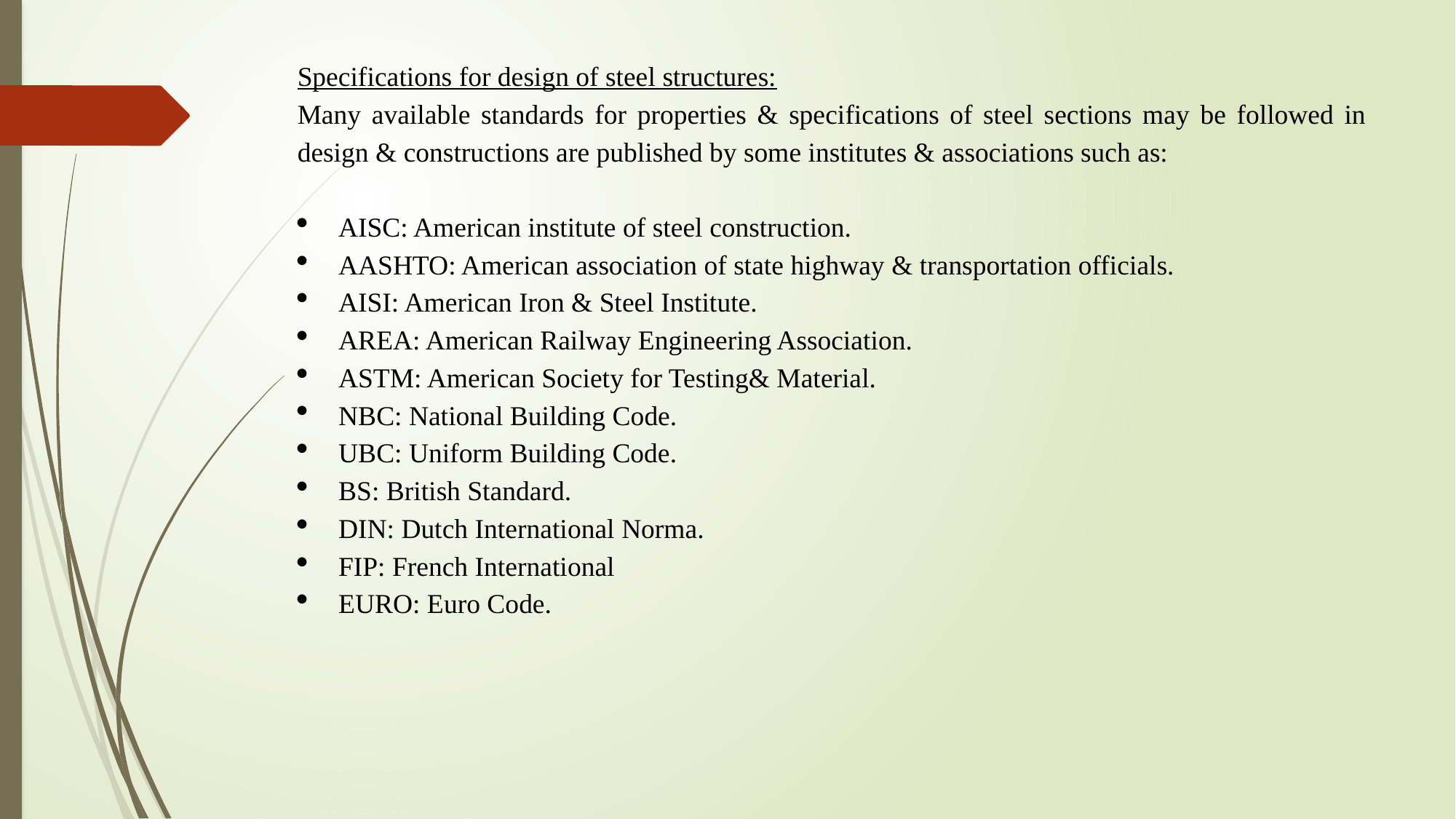

Specifications for design of steel structures:
Many available standards for properties & specifications of steel sections may be followed in design & constructions are published by some institutes & associations such as:

AISC: American institute of steel construction.
AASHTO: American association of state highway & transportation officials.
AISI: American Iron & Steel Institute.
AREA: American Railway Engineering Association.
ASTM: American Society for Testing& Material.
NBC: National Building Code.
UBC: Uniform Building Code.
BS: British Standard.
DIN: Dutch International Norma.
FIP: French International
EURO: Euro Code.